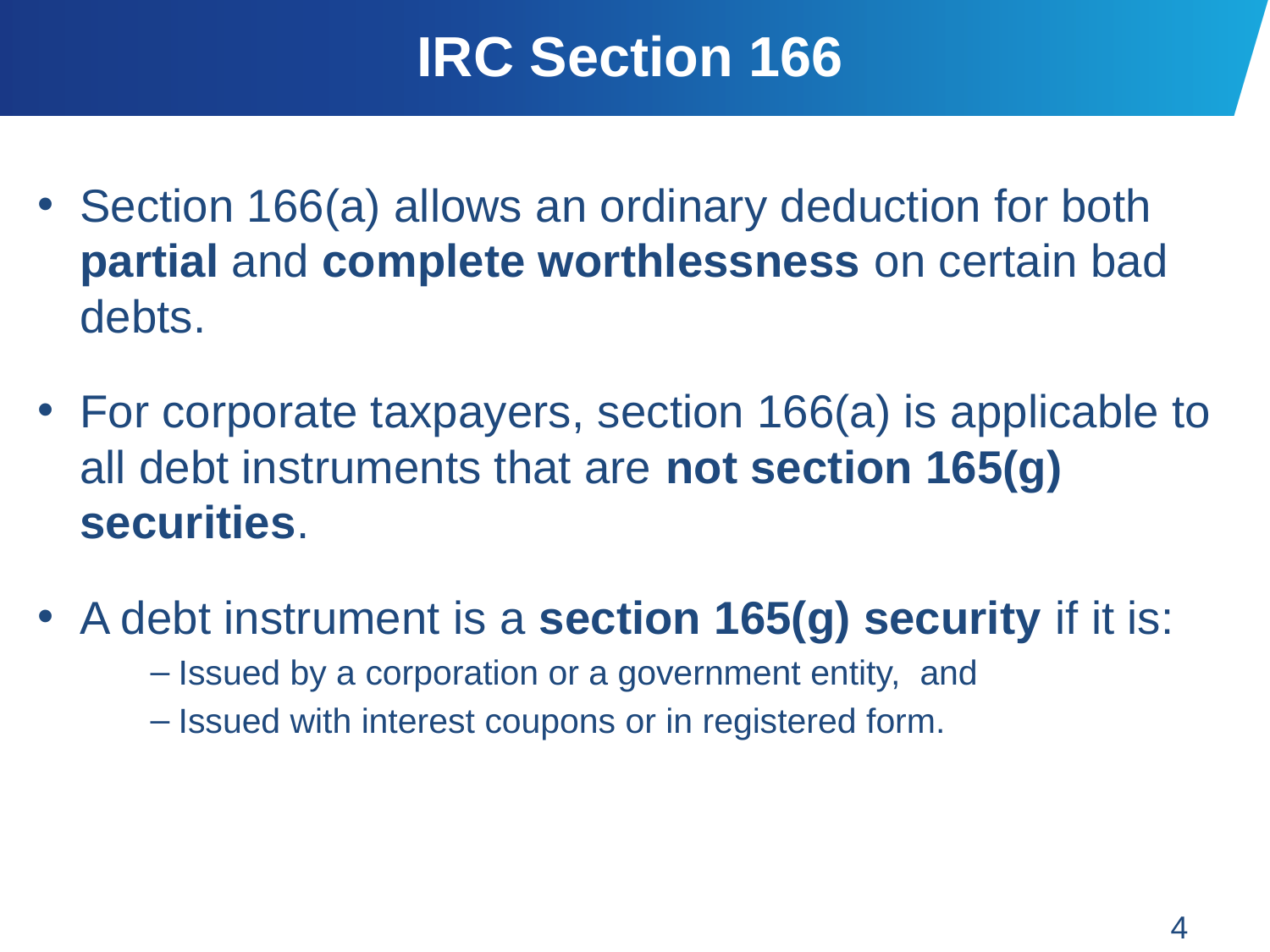

# IRC Section 166
Section 166(a) allows an ordinary deduction for both partial and complete worthlessness on certain bad debts.

For corporate taxpayers, section 166(a) is applicable to all debt instruments that are not section 165(g) securities.

A debt instrument is a section 165(g) security if it is:
Issued by a corporation or a government entity,  and
Issued with interest coupons or in registered form.

4